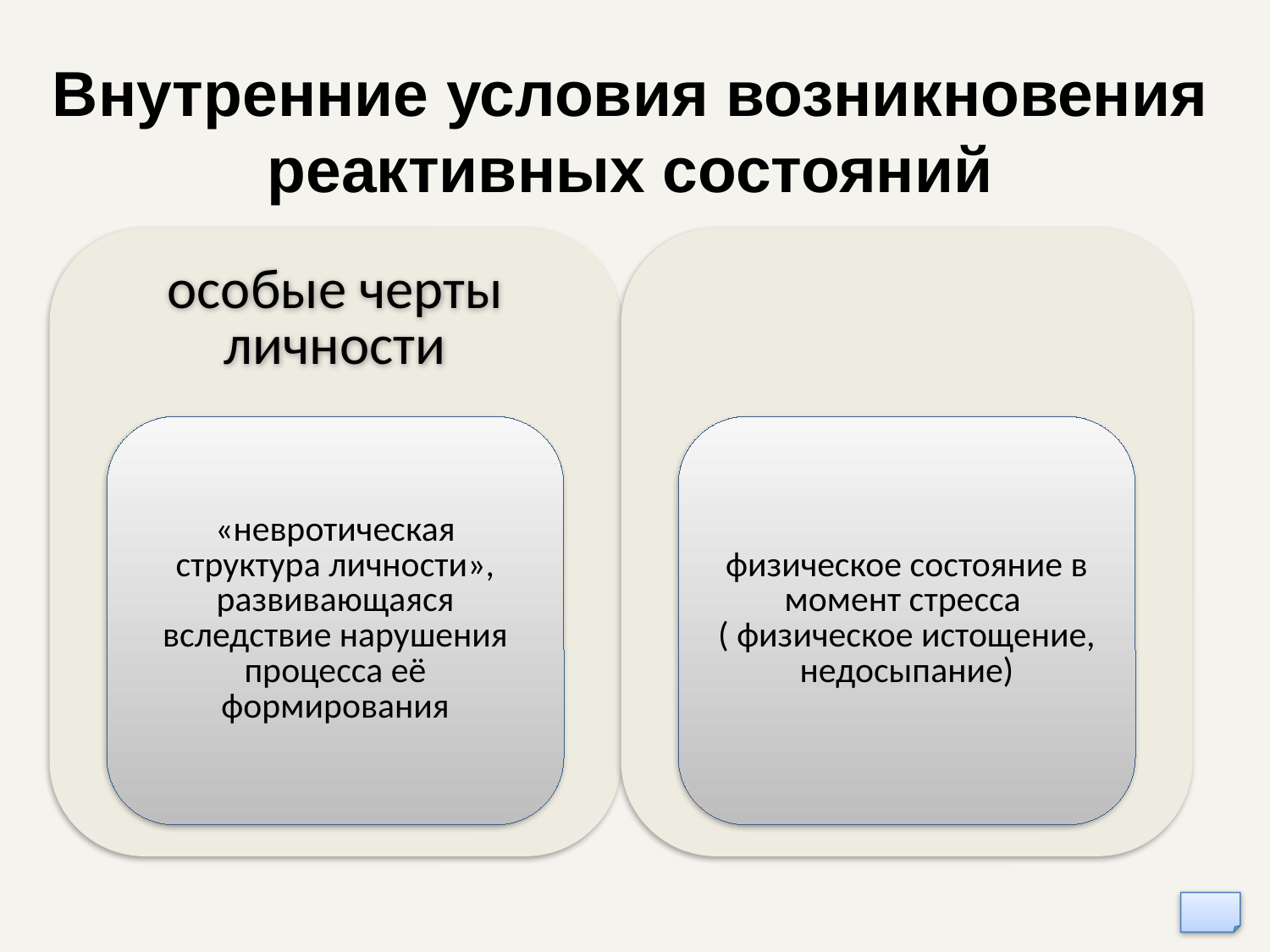

# Внутренние условия возникновения реактивных состояний
особые черты личности
«невротическая структура личности», развивающаяся вследствие нарушения процесса её формирования
физическое состояние в момент стресса
( физическое истощение, недосыпание)